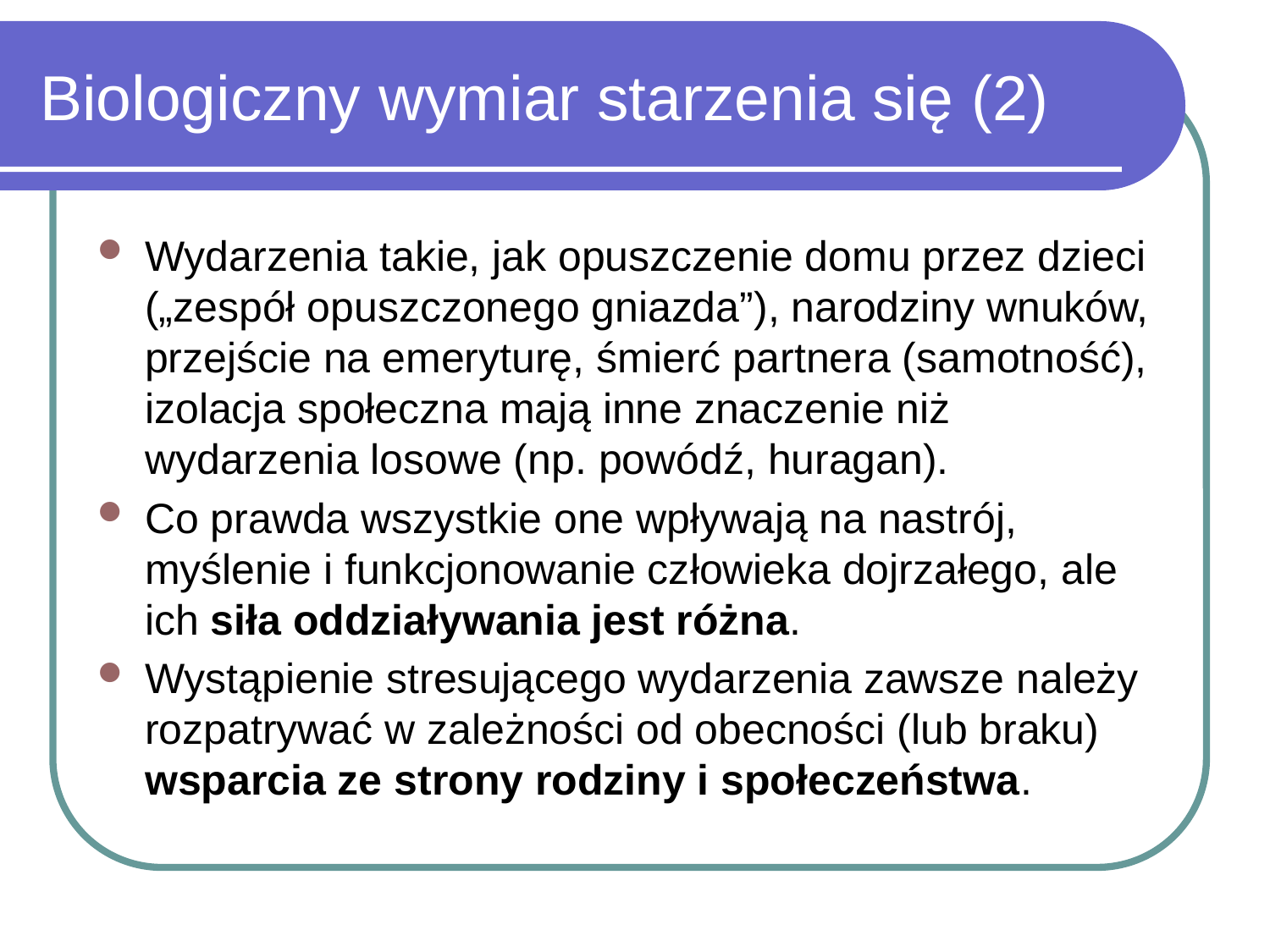

# Biologiczny wymiar starzenia się (2)
Wydarzenia takie, jak opuszczenie domu przez dzieci („zespół opuszczonego gniazda”), narodziny wnuków, przejście na emeryturę, śmierć partnera (samotność), izolacja społeczna mają inne znaczenie niż wydarzenia losowe (np. powódź, huragan).
Co prawda wszystkie one wpływają na nastrój, myślenie i funkcjonowanie człowieka dojrzałego, ale ich siła oddziaływania jest różna.
Wystąpienie stresującego wydarzenia zawsze należy rozpatrywać w zależności od obecności (lub braku) wsparcia ze strony rodziny i społeczeństwa.